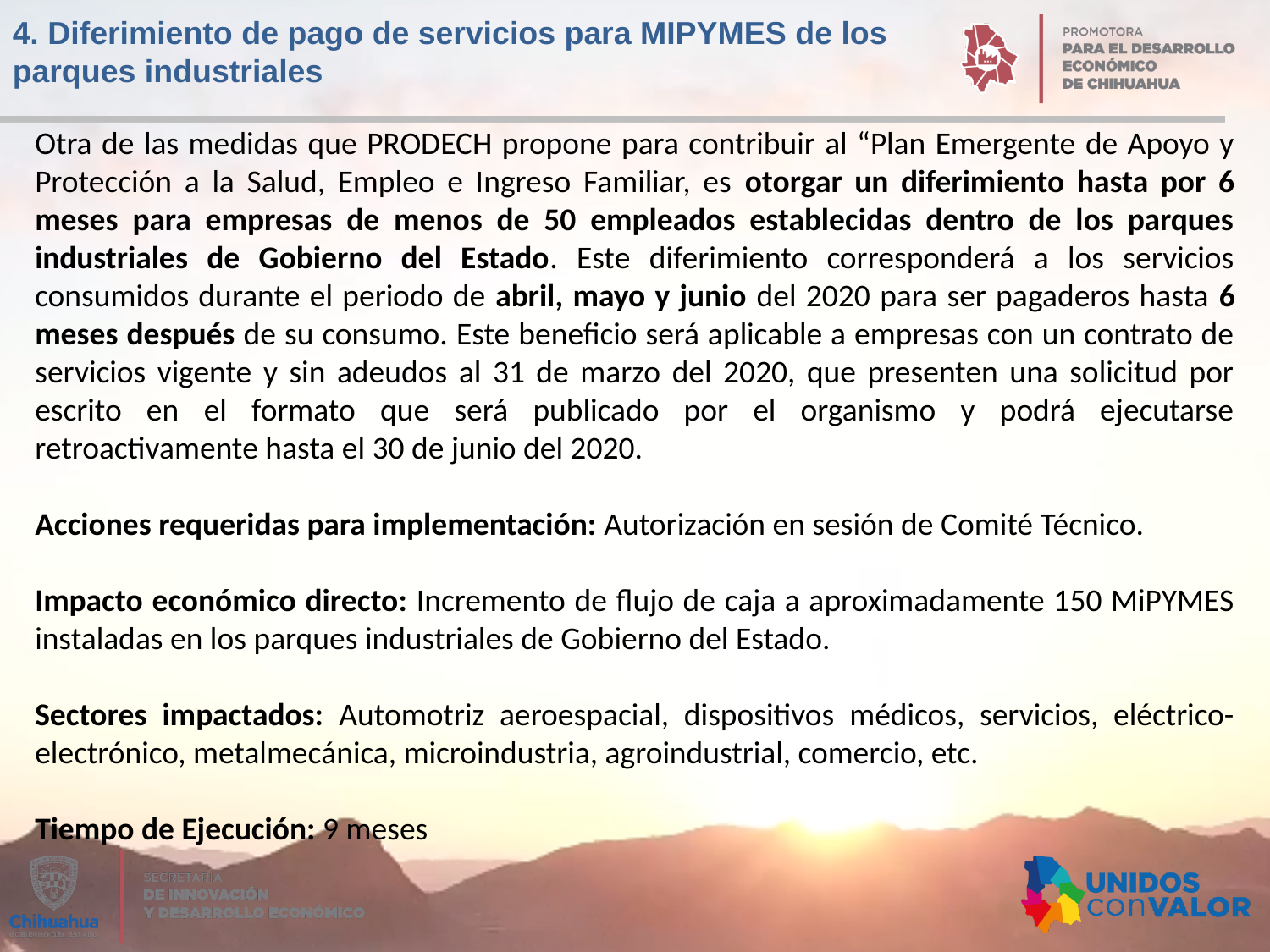

4. Diferimiento de pago de servicios para MIPYMES de los parques industriales

Otra de las medidas que PRODECH propone para contribuir al “Plan Emergente de Apoyo y Protección a la Salud, Empleo e Ingreso Familiar, es otorgar un diferimiento hasta por 6 meses para empresas de menos de 50 empleados establecidas dentro de los parques industriales de Gobierno del Estado. Este diferimiento corresponderá a los servicios consumidos durante el periodo de abril, mayo y junio del 2020 para ser pagaderos hasta 6 meses después de su consumo. Este beneficio será aplicable a empresas con un contrato de servicios vigente y sin adeudos al 31 de marzo del 2020, que presenten una solicitud por escrito en el formato que será publicado por el organismo y podrá ejecutarse retroactivamente hasta el 30 de junio del 2020.

Acciones requeridas para implementación: Autorización en sesión de Comité Técnico.

Impacto económico directo: Incremento de flujo de caja a aproximadamente 150 MiPYMES instaladas en los parques industriales de Gobierno del Estado.

Sectores impactados: Automotriz aeroespacial, dispositivos médicos, servicios, eléctrico-electrónico, metalmecánica, microindustria, agroindustrial, comercio, etc.

Tiempo de Ejecución: 9 meses